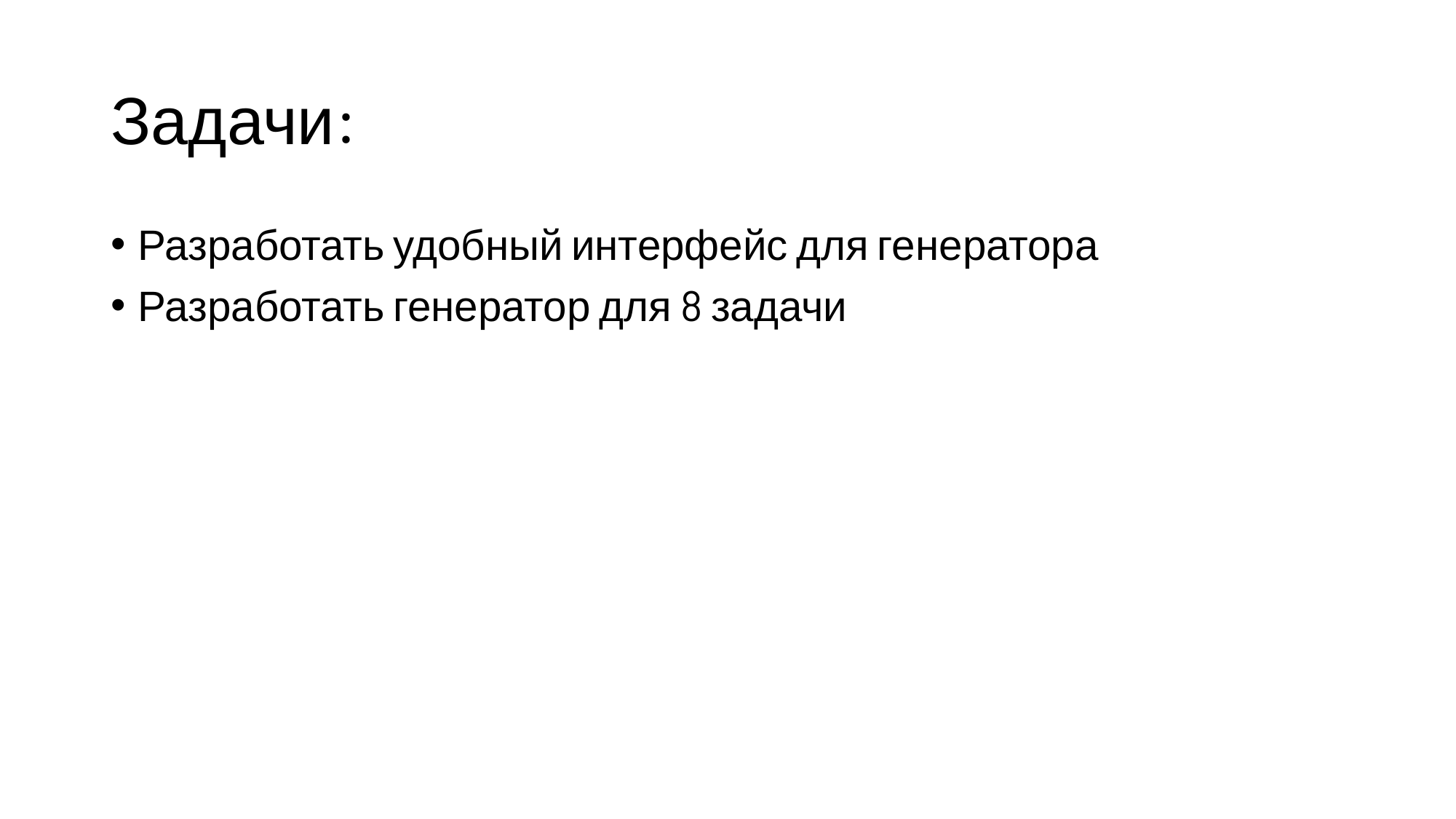

# Задачи:
Разработать удобный интерфейс для генератора
Разработать генератор для 8 задачи